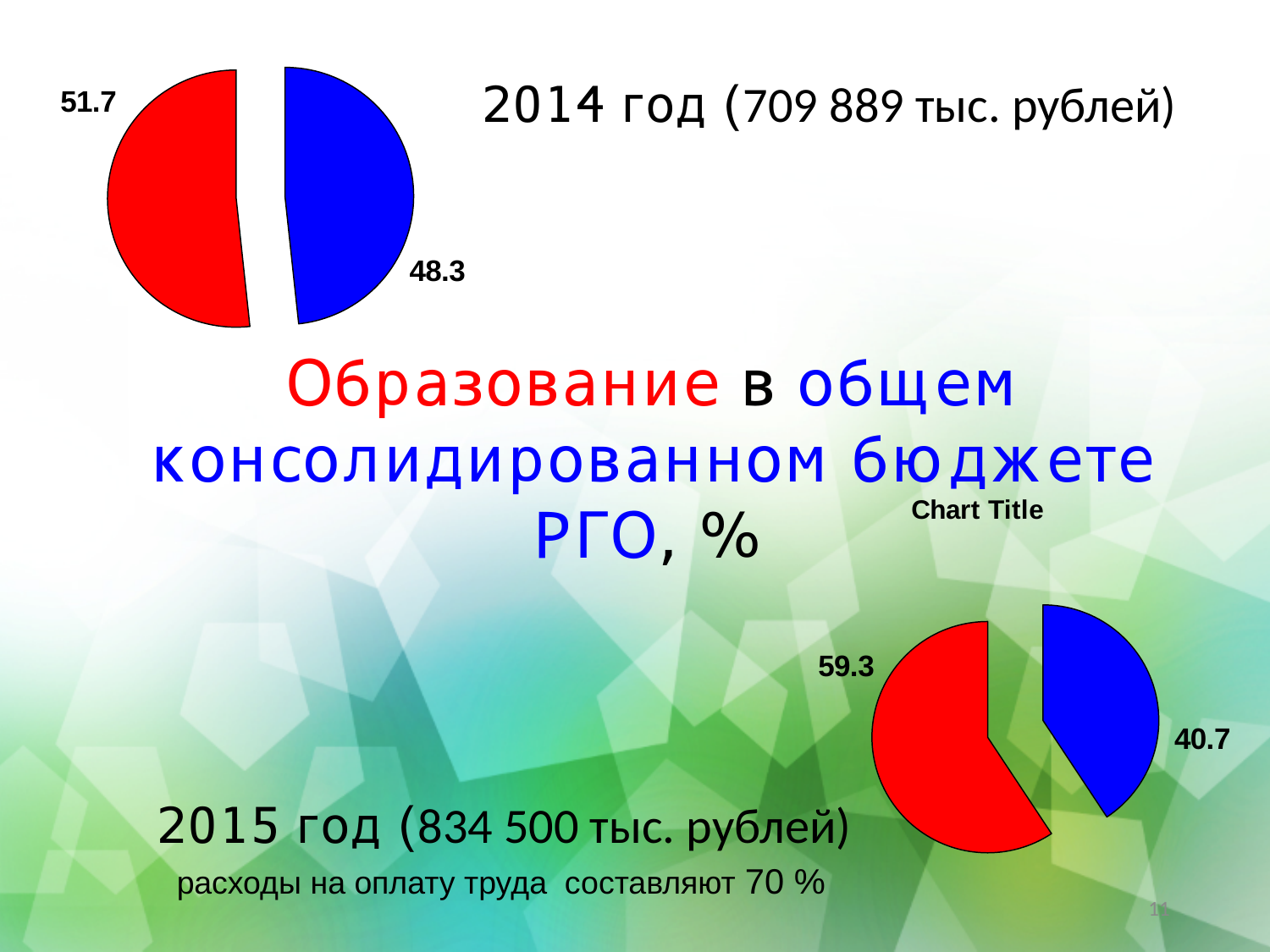

### Chart:

| Category |  |
|---|---|
| ВЕСЬ БЮДЖЕТ | 48.3 |
| ОБРАЗОВАНИЕ | 51.7 |
2014 год (709 889 тыс. рублей)

Образование в общем консолидированном бюджете РГО, %

### Chart:

| Category |  |
|---|---|
| ВЕСЬ БЮДЖЕТ | 40.7 |
| ОБРАЗОВАНИЕ | 59.3 |
2015 год (834 500 тыс. рублей)
расходы на оплату труда  составляют 70 %
11